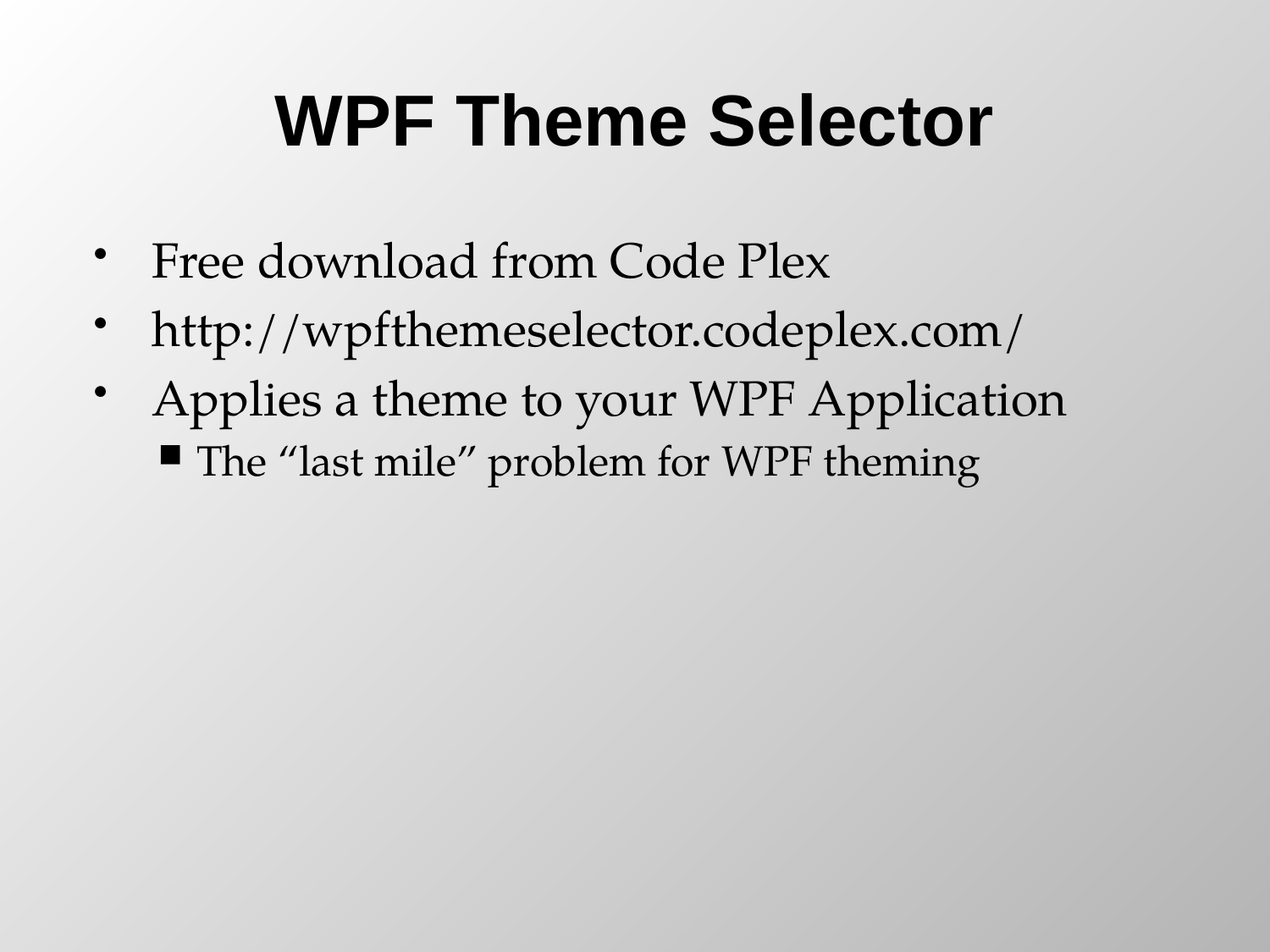

# WPF Theme Selector
Free download from Code Plex
http://wpfthemeselector.codeplex.com/
Applies a theme to your WPF Application
The “last mile” problem for WPF theming